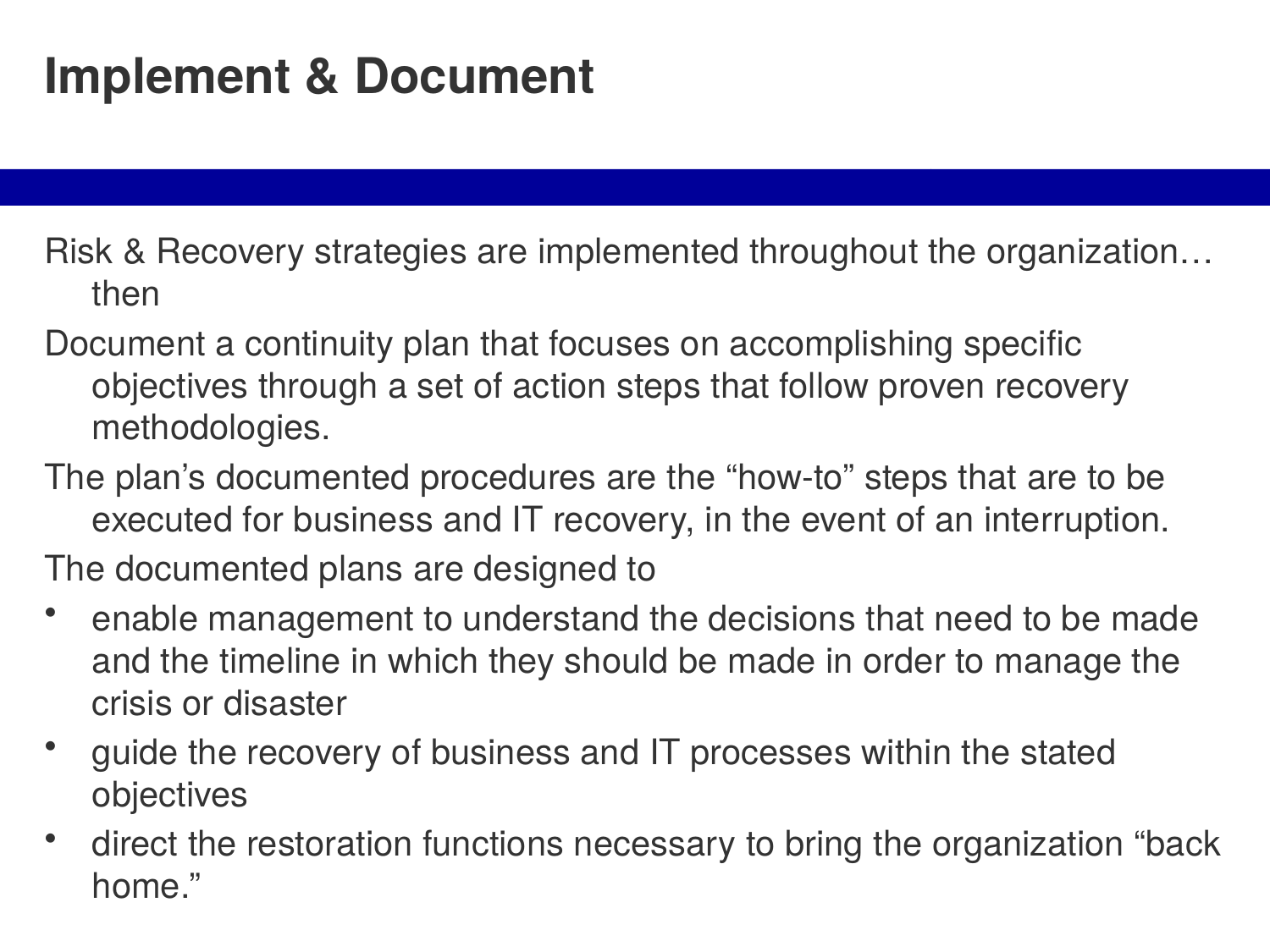

Risk & Recovery strategies are implemented throughout the organization…then
Document a continuity plan that focuses on accomplishing specific objectives through a set of action steps that follow proven recovery methodologies.
The plan’s documented procedures are the “how-to” steps that are to be executed for business and IT recovery, in the event of an interruption.
The documented plans are designed to
enable management to understand the decisions that need to be made and the timeline in which they should be made in order to manage the crisis or disaster
guide the recovery of business and IT processes within the stated objectives
direct the restoration functions necessary to bring the organization “back home.”
Implement & Document
6